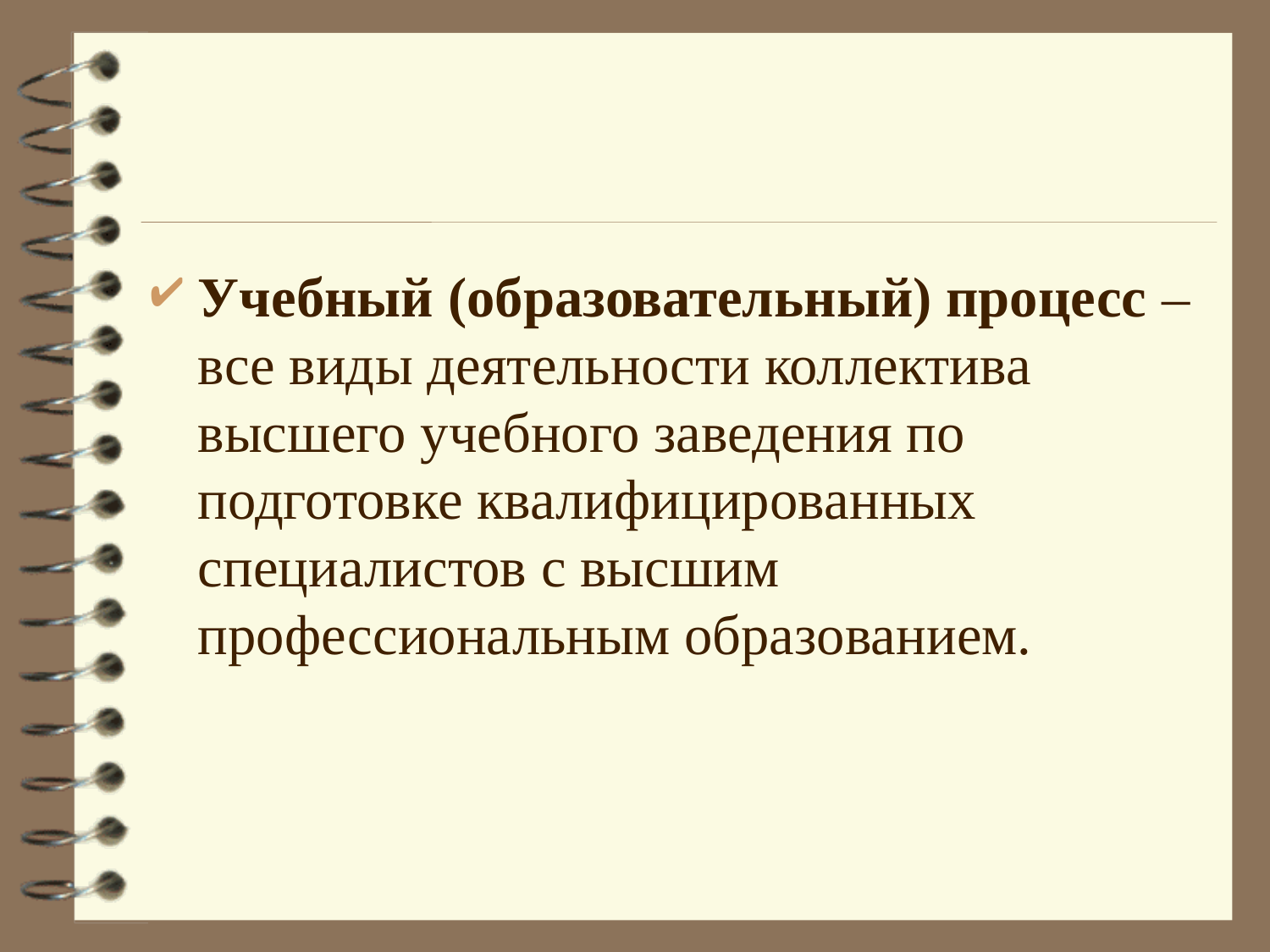

#
Учебный (образовательный) процесс – все виды деятельности коллектива высшего учебного заведения по подготовке квалифицированных специалистов с высшим профессиональным образованием.